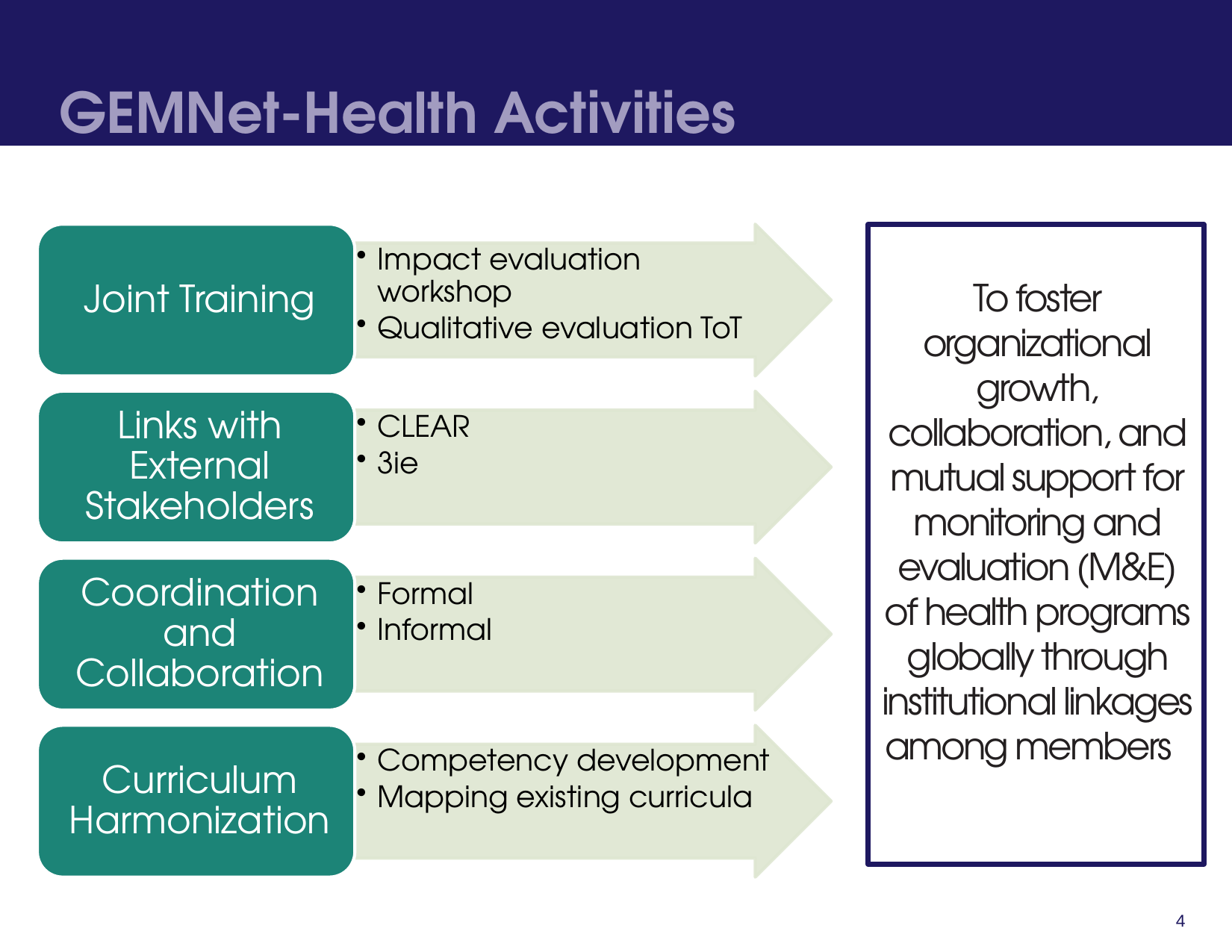

# GEMNet-Health Activities
Impact evaluation workshop
Qualitative evaluation ToT
Joint Training
CLEAR
3ie
Links with External Stakeholders
Formal
Informal
Coordination and Collaboration
Competency development
Mapping existing curricula
Curriculum Harmonization

To foster organizational growth, collaboration, and mutual support for monitoring and evaluation (M&E) of health programs globally through institutional linkages among members

4